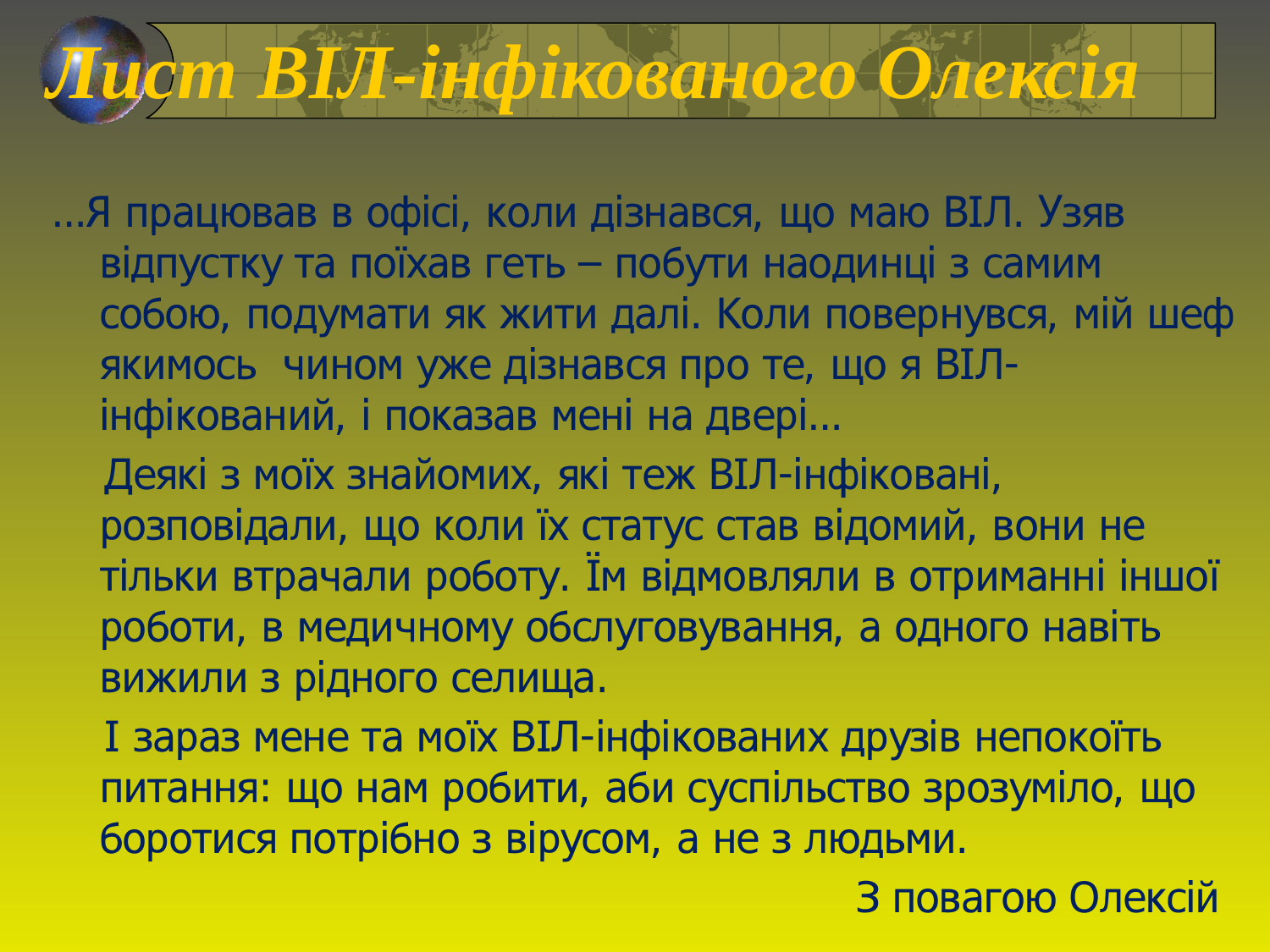

# Лист ВІЛ-інфікованого Олексія
…Я працював в офісі, коли дізнався, що маю ВІЛ. Узяв відпустку та поїхав геть – побути наодинці з самим собою, подумати як жити далі. Коли повернувся, мій шеф якимось  чином уже дізнався про те, що я ВІЛ-інфікований, і показав мені на двері…
    Деякі з моїх знайомих, які теж ВІЛ-інфіковані, розповідали, що коли їх статус став відомий, вони не тільки втрачали роботу. Їм відмовляли в отриманні іншої роботи, в медичному обслуговування, а одного навіть вижили з рідного селища.
    І зараз мене та моїх ВІЛ-інфікованих друзів непокоїть питання: що нам робити, аби суспільство зрозуміло, що боротися потрібно з вірусом, а не з людьми.
                                                            З повагою Олексій